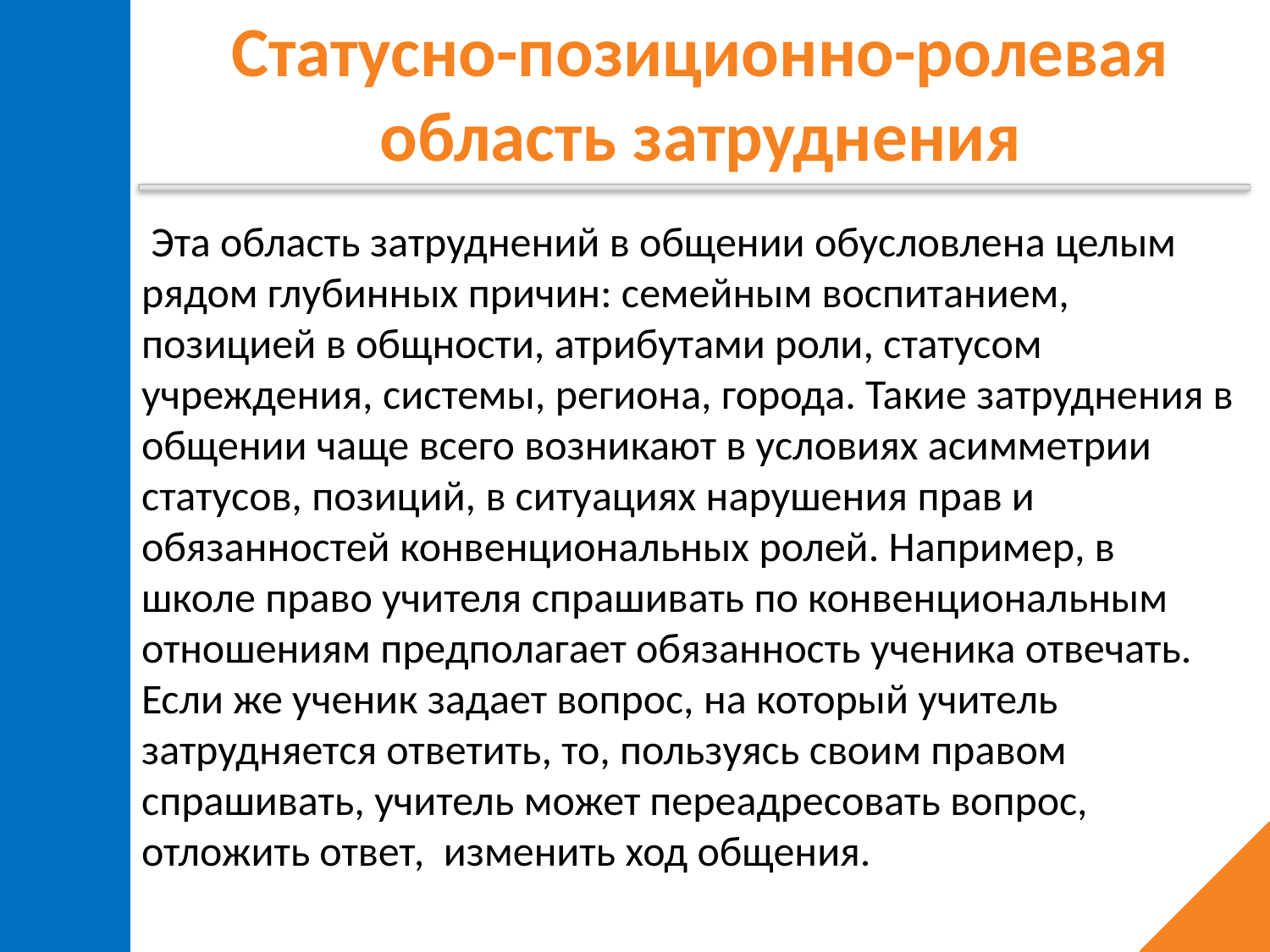

Статусно-позиционно-ролевая область затруднения

 Эта область затруднений в общении обусловлена целым рядом глубинных причин: семейным воспитанием, позицией в общности, атрибутами роли, статусом учреждения, системы, региона, города. Такие затруднения в общении чаще всего возникают в условиях асимметрии статусов, позиций, в ситуациях нарушения прав и обязанностей конвенциональных ролей. Например, в школе право учителя спрашивать по конвенциональным отношениям предполагает обязанность ученика отвечать. Если же ученик задает вопрос, на который учитель затрудняется ответить, то, пользуясь своим правом спрашивать, учитель может переадресовать вопрос, отложить ответ,  изменить ход общения.